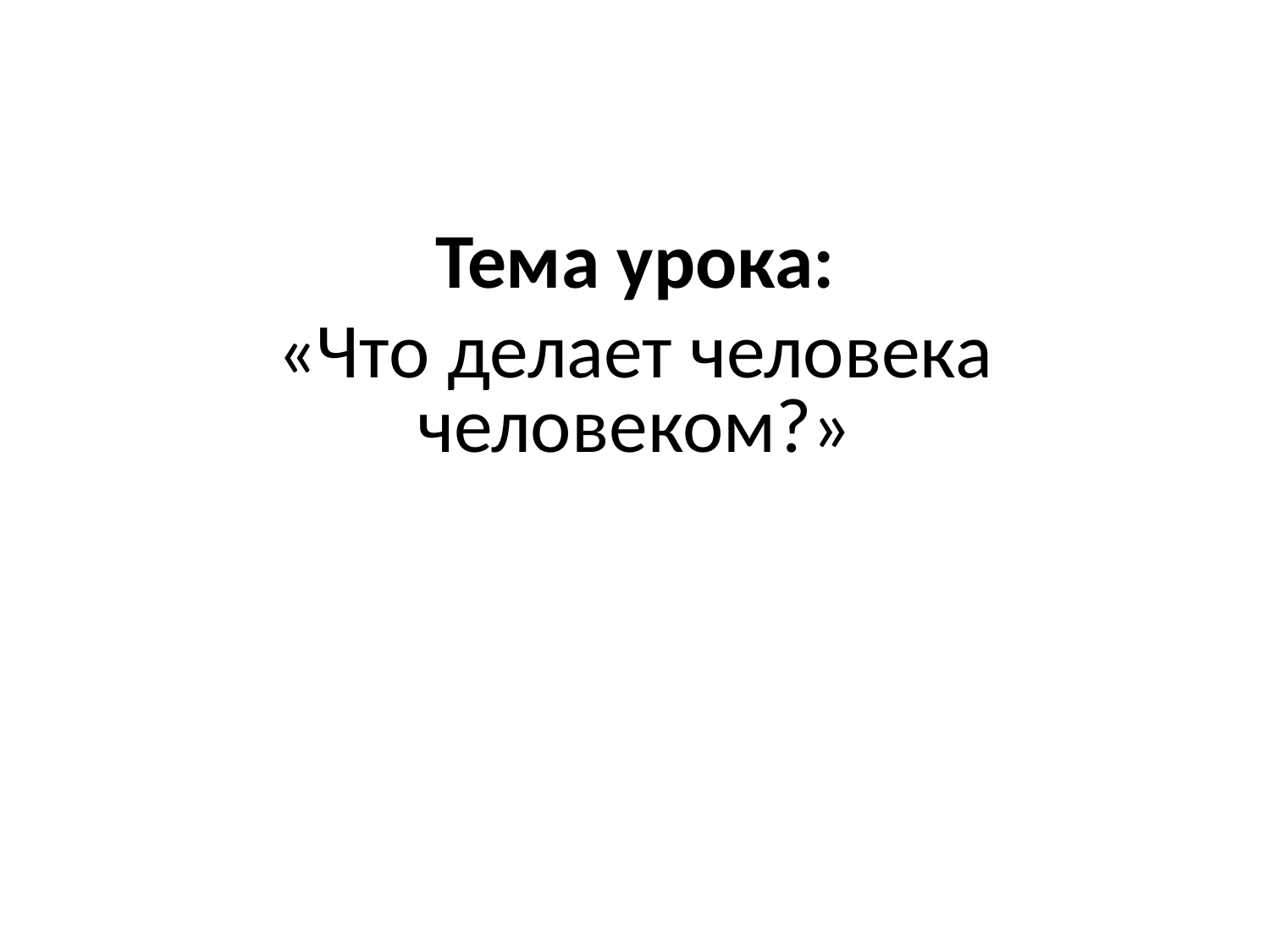

#
Тема урока:
«Что делает человека человеком?»